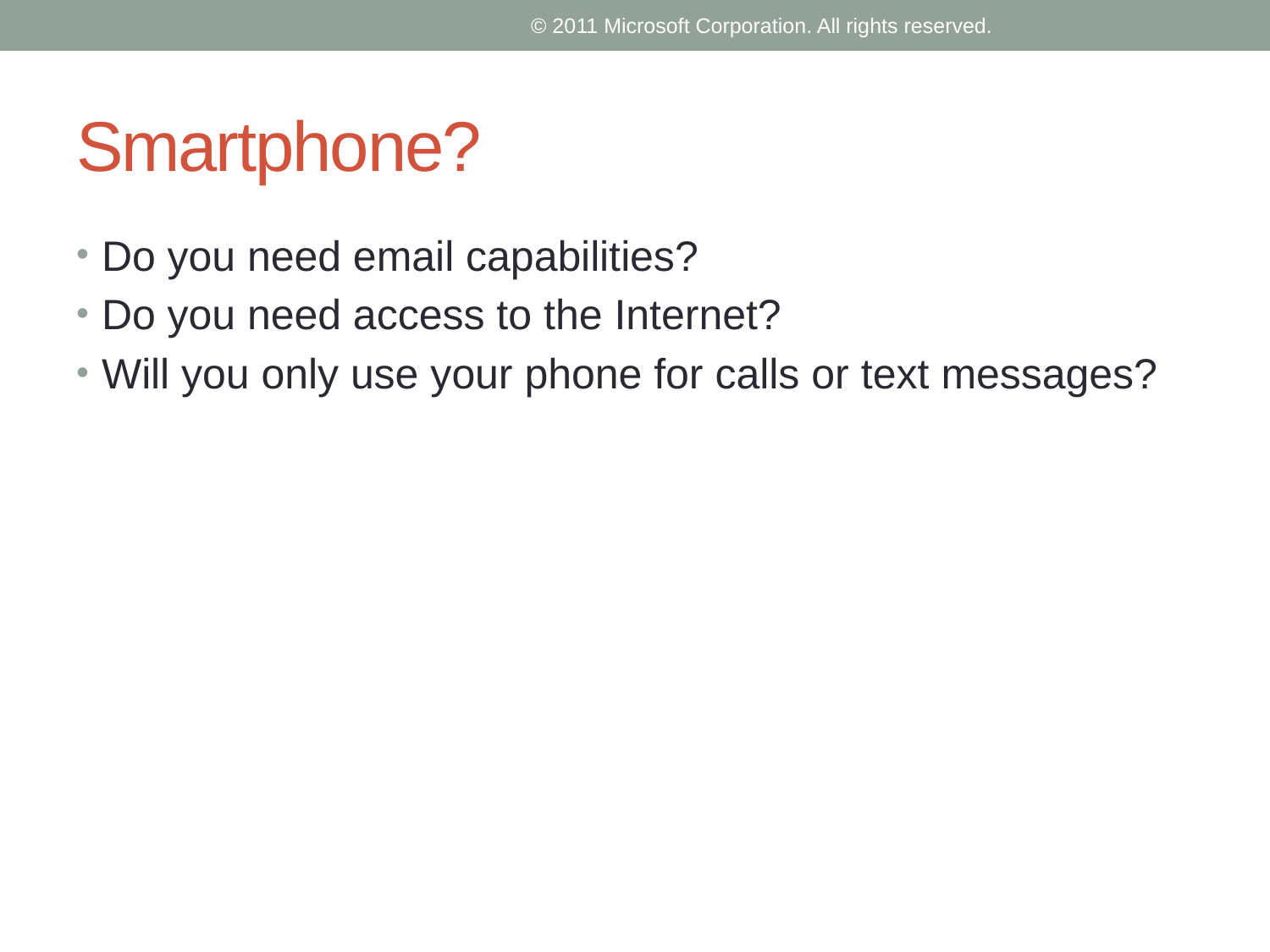

© 2011 Microsoft Corporation. All rights reserved.
# Smartphone?
Do you need email capabilities?
Do you need access to the Internet?
Will you only use your phone for calls or text messages?